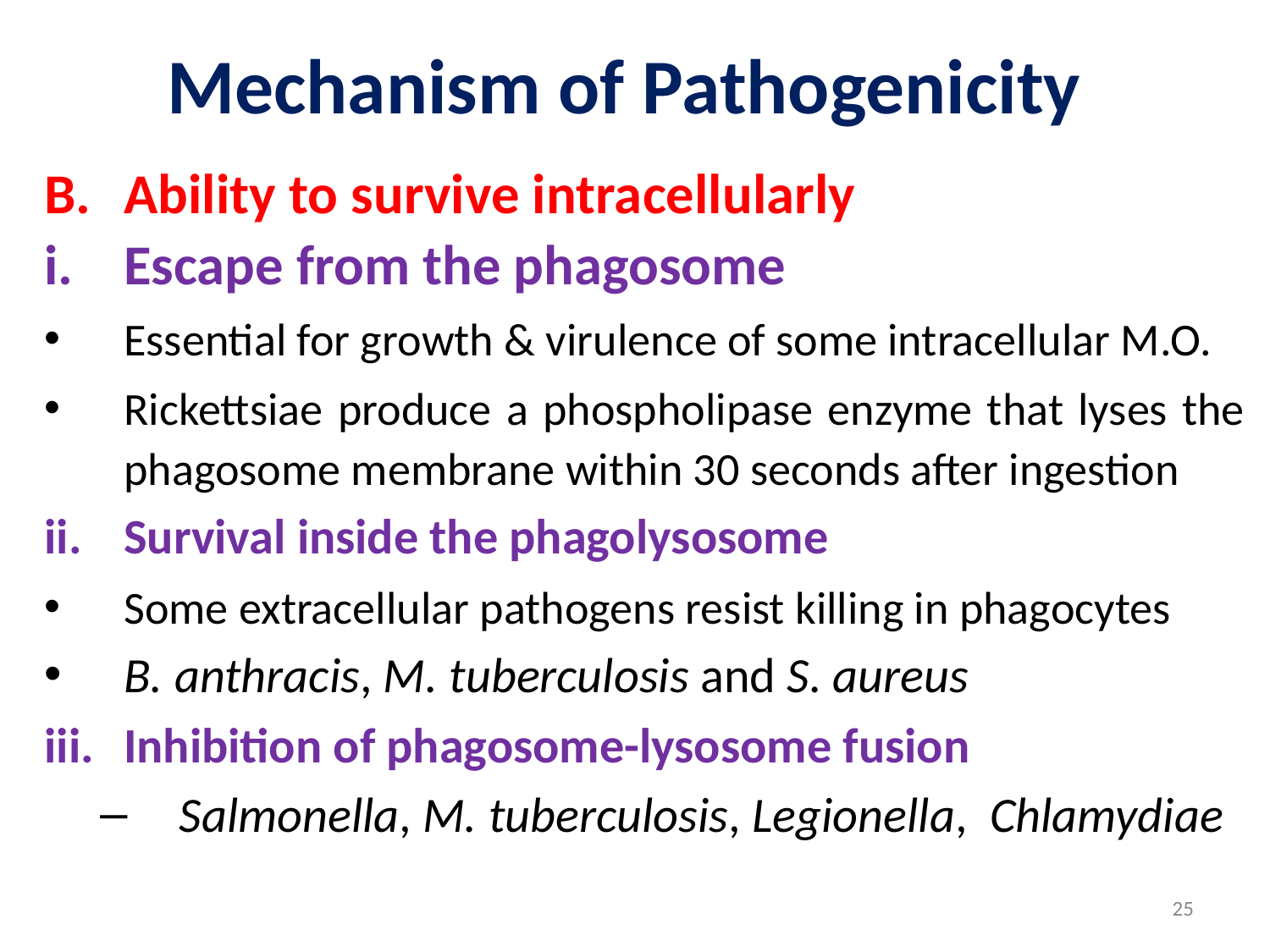

# Mechanism of Pathogenicity
Ability to survive intracellularly
Escape from the phagosome
Essential for growth & virulence of some intracellular M.O.
Rickettsiae produce a phospholipase enzyme that lyses the phagosome membrane within 30 seconds after ingestion
Survival inside the phagolysosome
Some extracellular pathogens resist killing in phagocytes
B. anthracis, M. tuberculosis and S. aureus
Inhibition of phagosome-lysosome fusion
Salmonella, M. tuberculosis, Legionella,  Chlamydiae

25